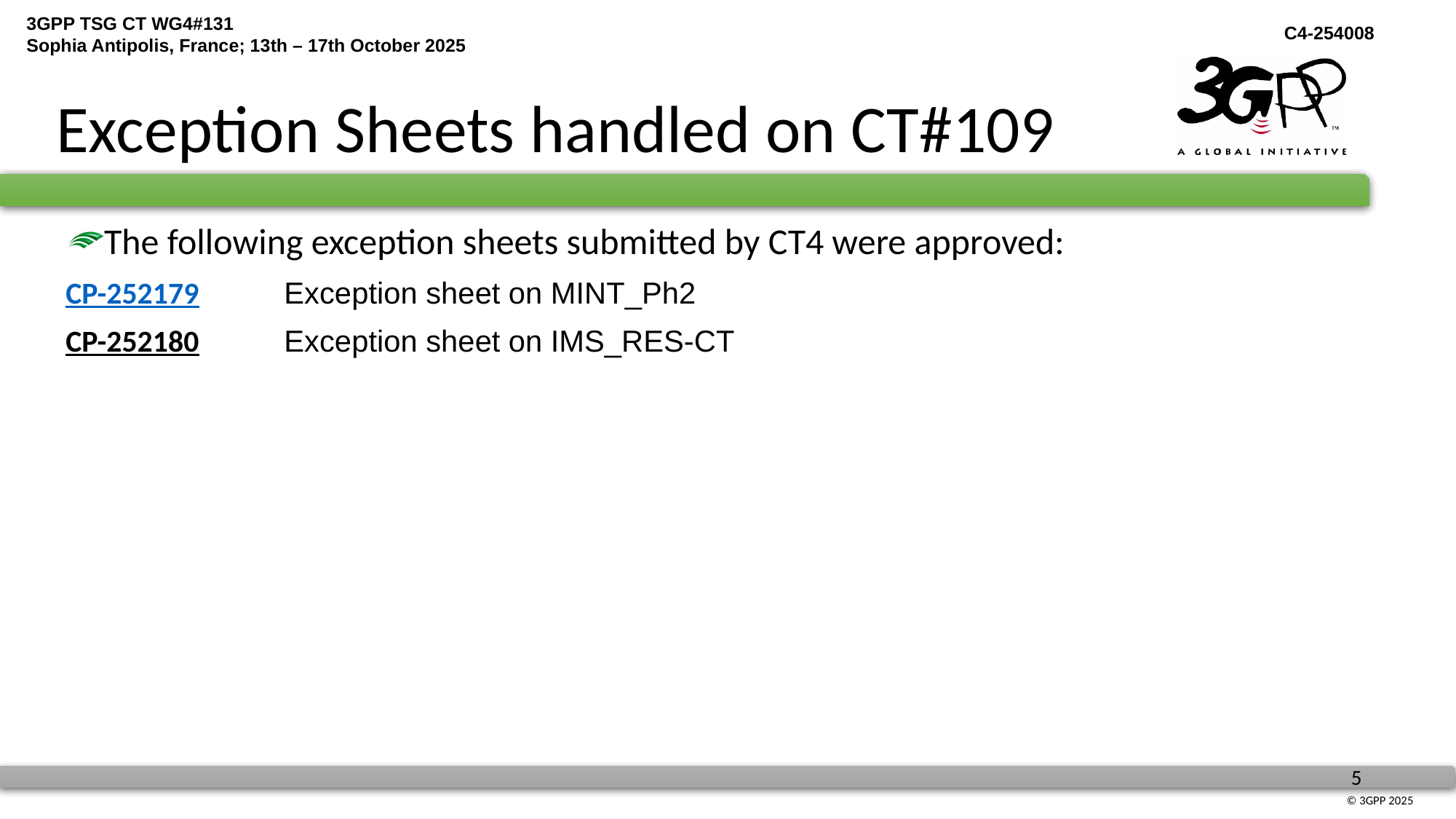

# Exception Sheets handled on CT#109
The following exception sheets submitted by CT4 were approved:
CP-252179	Exception sheet on MINT_Ph2
CP-252180	Exception sheet on IMS_RES-CT